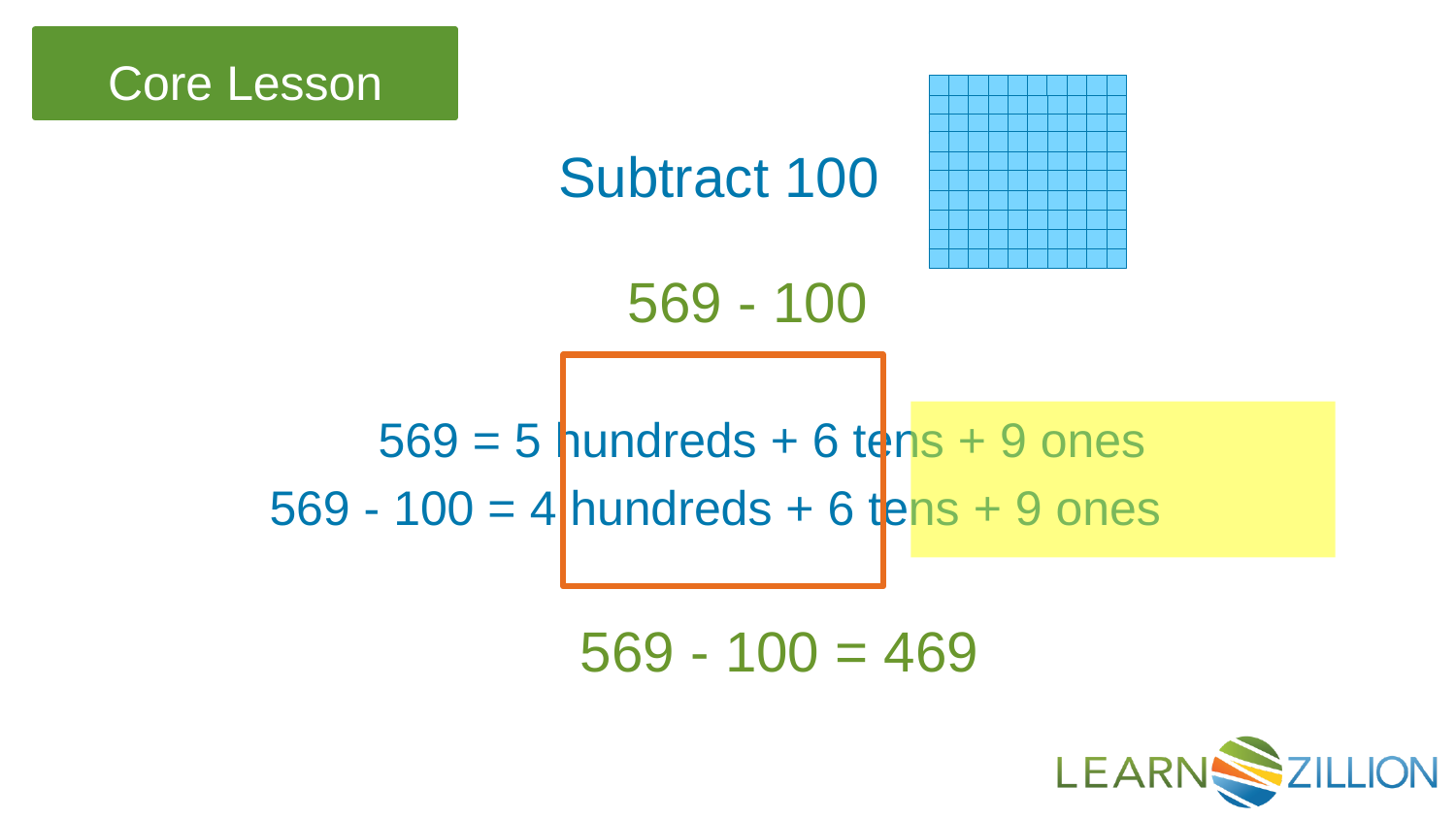

Subtract 100
569 - 100

        569 = 5 hundreds + 6 tens + 9 ones
569 - 100 = 4 hundreds + 6 tens + 9 ones

569 - 100 = 469